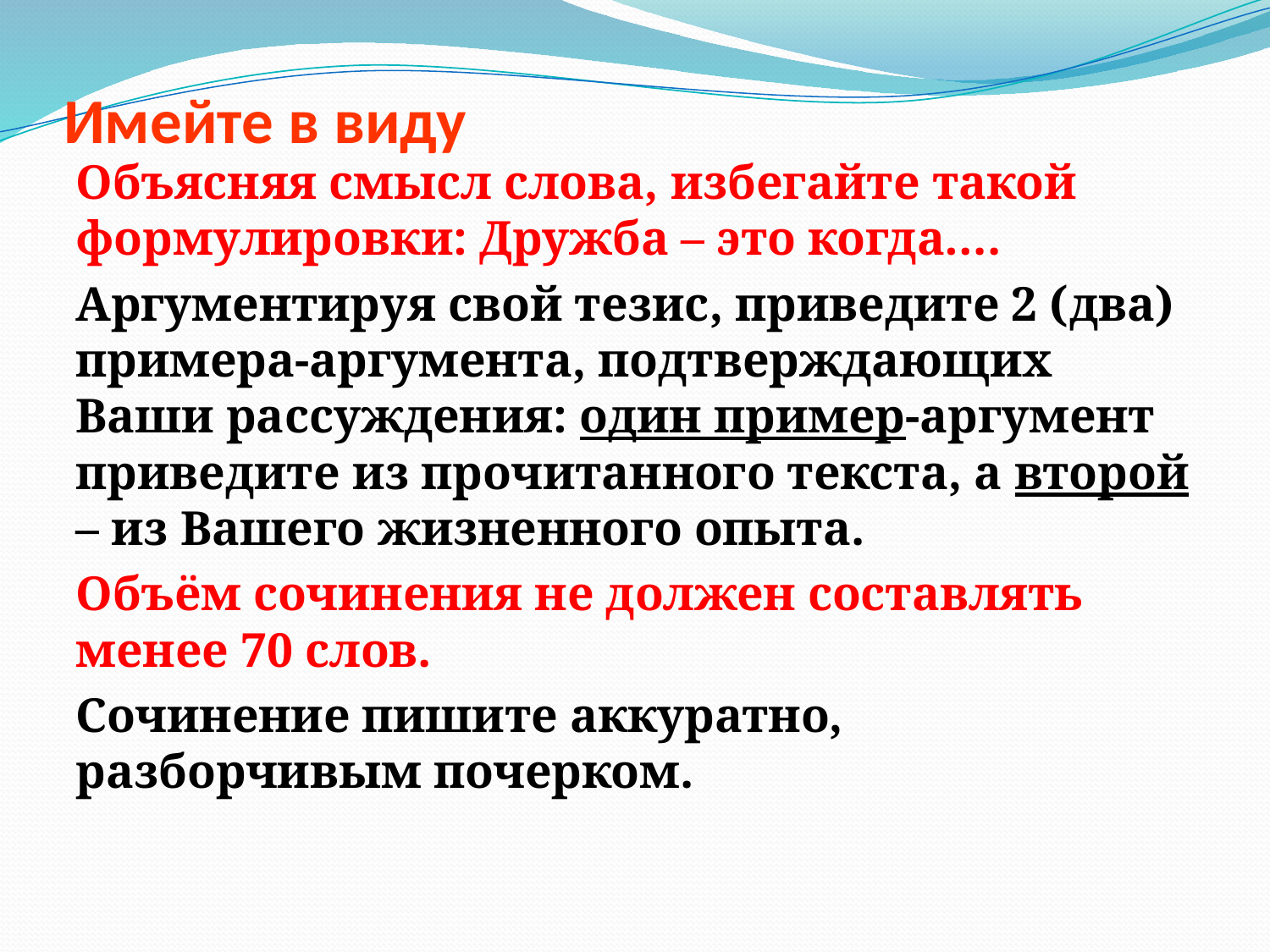

# Имейте в виду
Объясняя смысл слова, избегайте такой формулировки: Дружба – это когда….
Аргументируя свой тезис, приведите 2 (два) примера-аргумента, подтверждающих Ваши рассуждения: один пример-аргумент приведите из прочитанного текста, а второй – из Вашего жизненного опыта.
Объём сочинения не должен составлять менее 70 слов.
Сочинение пишите аккуратно, разборчивым почерком.